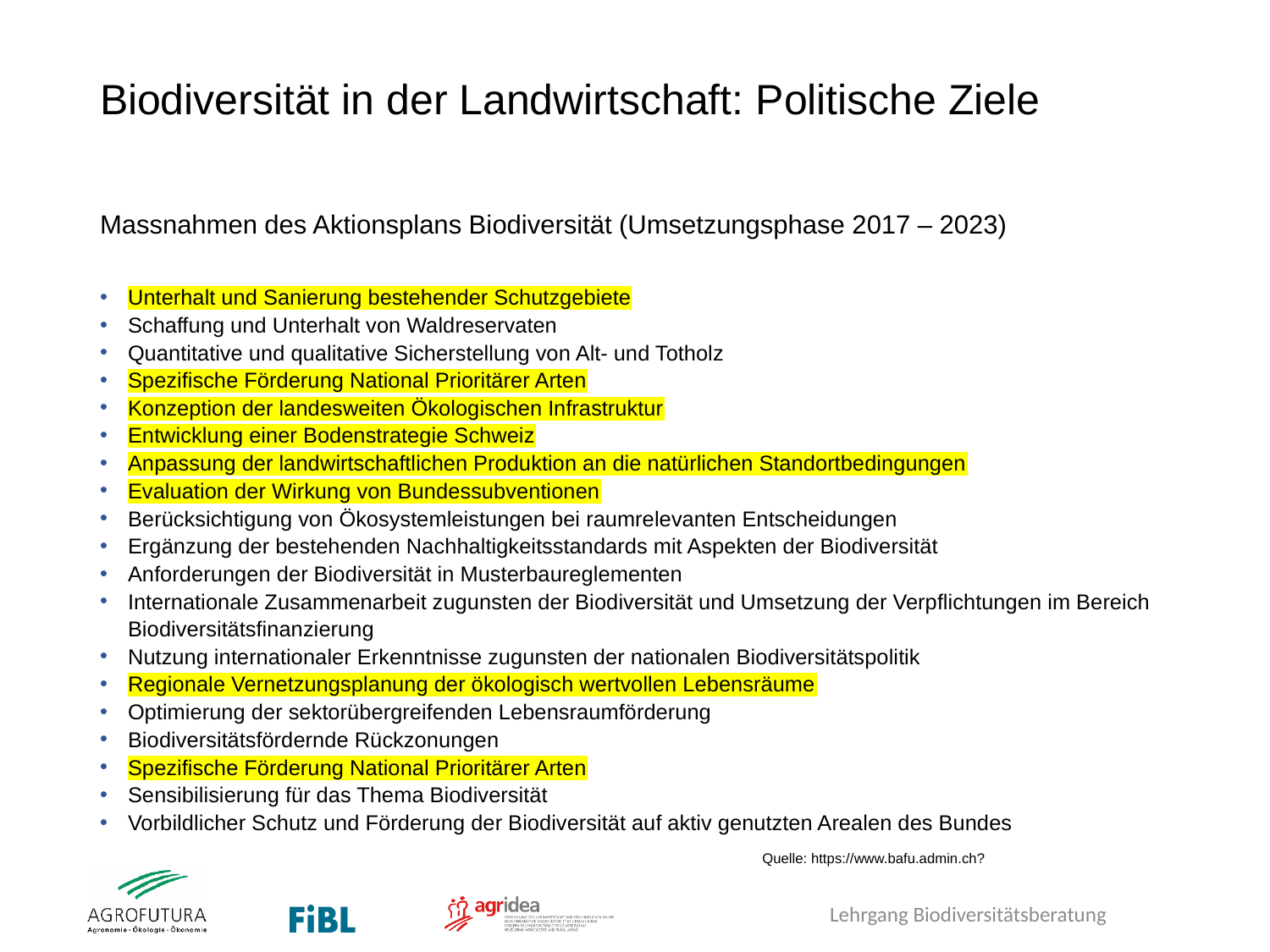

# Biodiversität in der Landwirtschaft: Politische Ziele
Massnahmen des Aktionsplans Biodiversität (Umsetzungsphase 2017 – 2023)

Unterhalt und Sanierung bestehender Schutzgebiete
Schaffung und Unterhalt von Waldreservaten
Quantitative und qualitative Sicherstellung von Alt- und Totholz
Spezifische Förderung National Prioritärer Arten
Konzeption der landesweiten Ökologischen Infrastruktur
Entwicklung einer Bodenstrategie Schweiz
Anpassung der landwirtschaftlichen Produktion an die natürlichen Standortbedingungen
Evaluation der Wirkung von Bundessubventionen
Berücksichtigung von Ökosystemleistungen bei raumrelevanten Entscheidungen
Ergänzung der bestehenden Nachhaltigkeitsstandards mit Aspekten der Biodiversität
Anforderungen der Biodiversität in Musterbaureglementen
Internationale Zusammenarbeit zugunsten der Biodiversität und Umsetzung der Verpflichtungen im Bereich Biodiversitätsfinanzierung
Nutzung internationaler Erkenntnisse zugunsten der nationalen Biodiversitätspolitik
Regionale Vernetzungsplanung der ökologisch wertvollen Lebensräume
Optimierung der sektorübergreifenden Lebensraumförderung
Biodiversitätsfördernde Rückzonungen
Spezifische Förderung National Prioritärer Arten
Sensibilisierung für das Thema Biodiversität
Vorbildlicher Schutz und Förderung der Biodiversität auf aktiv genutzten Arealen des Bundes

Quelle: https://www.bafu.admin.ch?
Lehrgang Biodiversitätsberatung